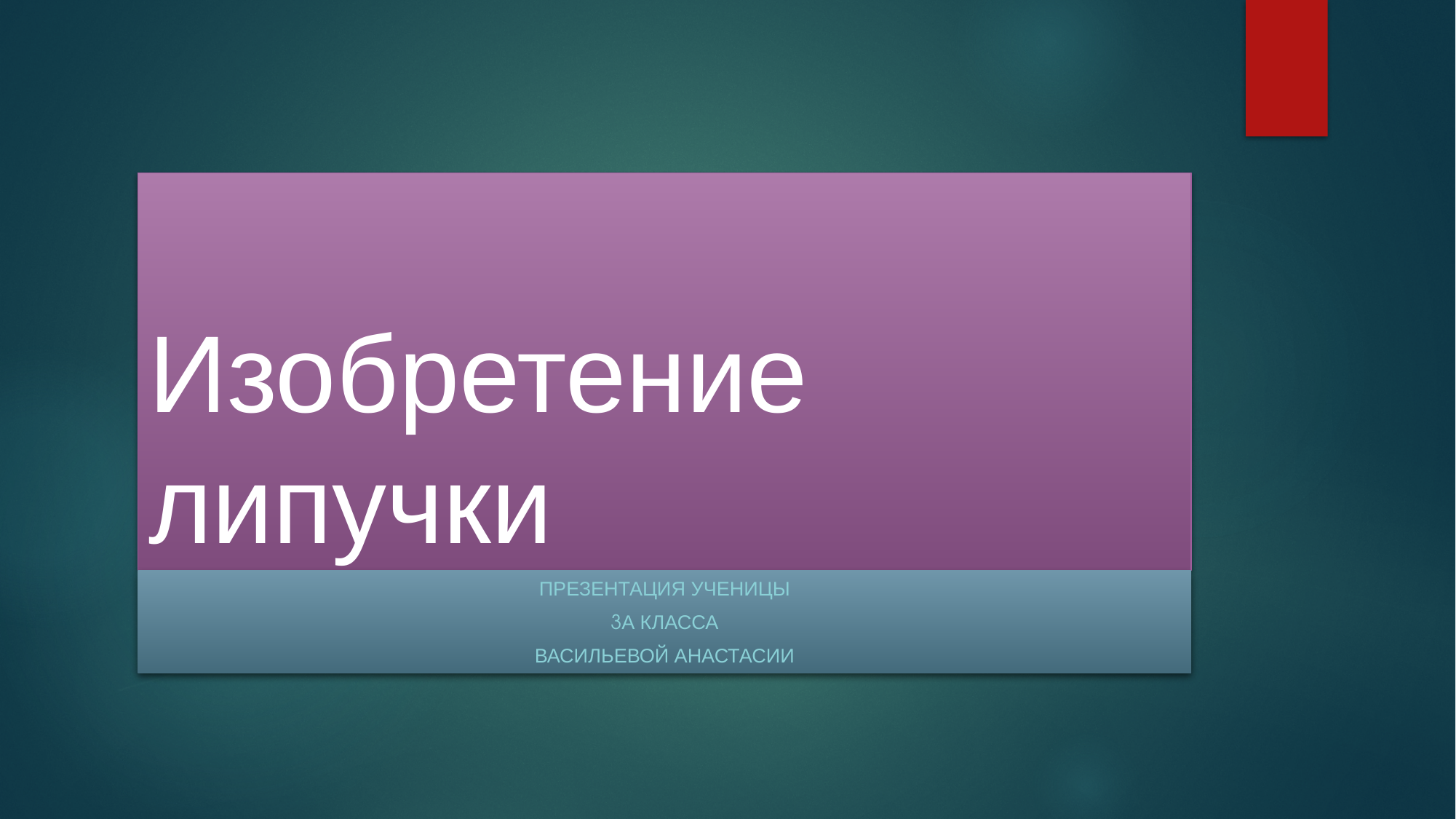

# Изобретение липучки
Презентация ученицы
3А класса
Васильевой Анастасии